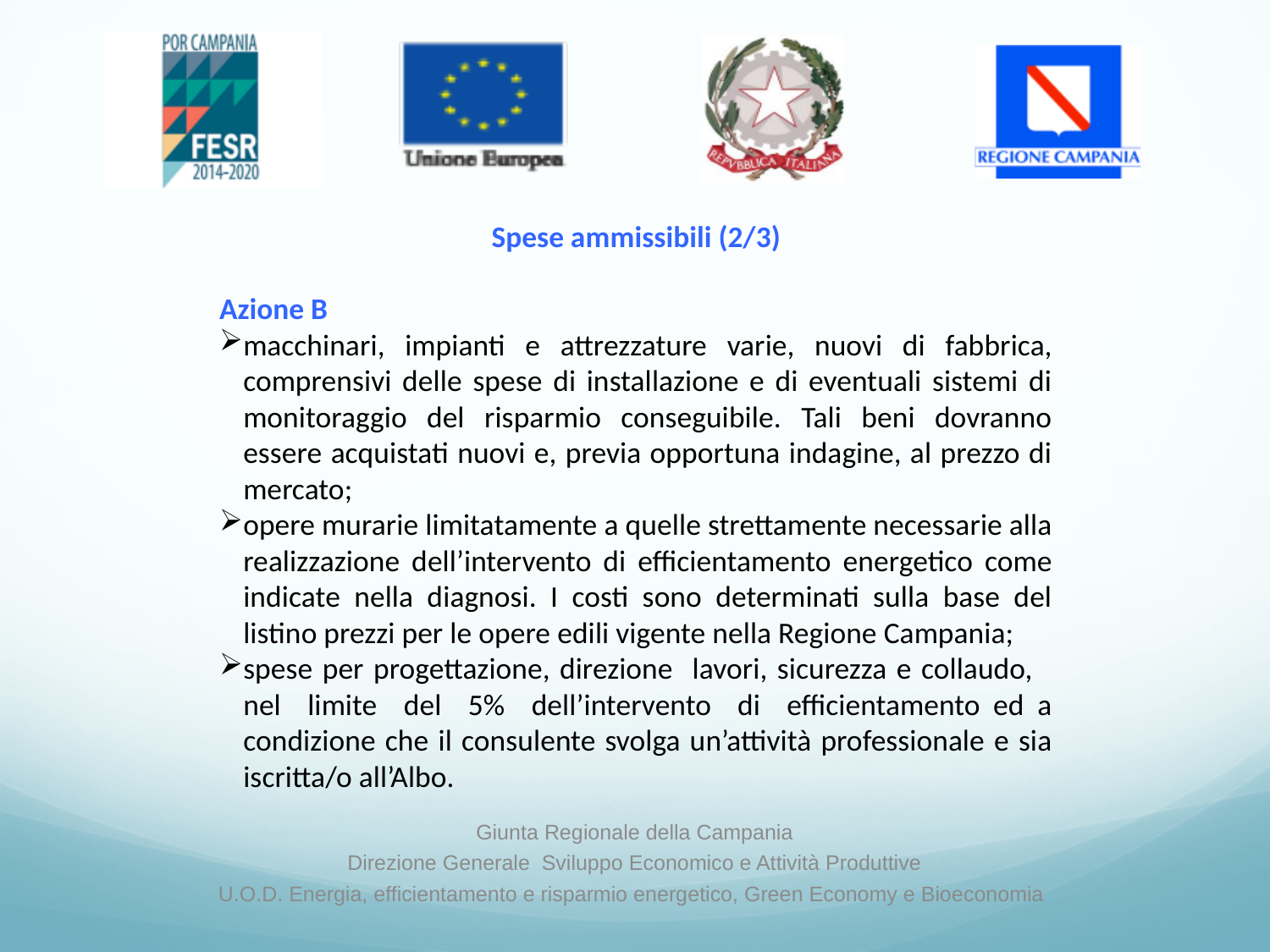

Spese ammissibili (2/3)

Azione B
macchinari, impianti e attrezzature varie, nuovi di fabbrica, comprensivi delle spese di installazione e di eventuali sistemi di monitoraggio del risparmio conseguibile. Tali beni dovranno essere acquistati nuovi e, previa opportuna indagine, al prezzo di mercato;
opere murarie limitatamente a quelle strettamente necessarie alla realizzazione dell’intervento di efficientamento energetico come indicate nella diagnosi. I costi sono determinati sulla base del listino prezzi per le opere edili vigente nella Regione Campania;
spese per progettazione, direzione  lavori, sicurezza e collaudo,   nel  limite  del  5%  dell’intervento  di  efficientamento ed a condizione che il consulente svolga un’attività professionale e sia iscritta/o all’Albo.

Giunta Regionale della Campania
Direzione Generale  Sviluppo Economico e Attività Produttive
U.O.D. Energia, efficientamento e risparmio energetico, Green Economy e Bioeconomia